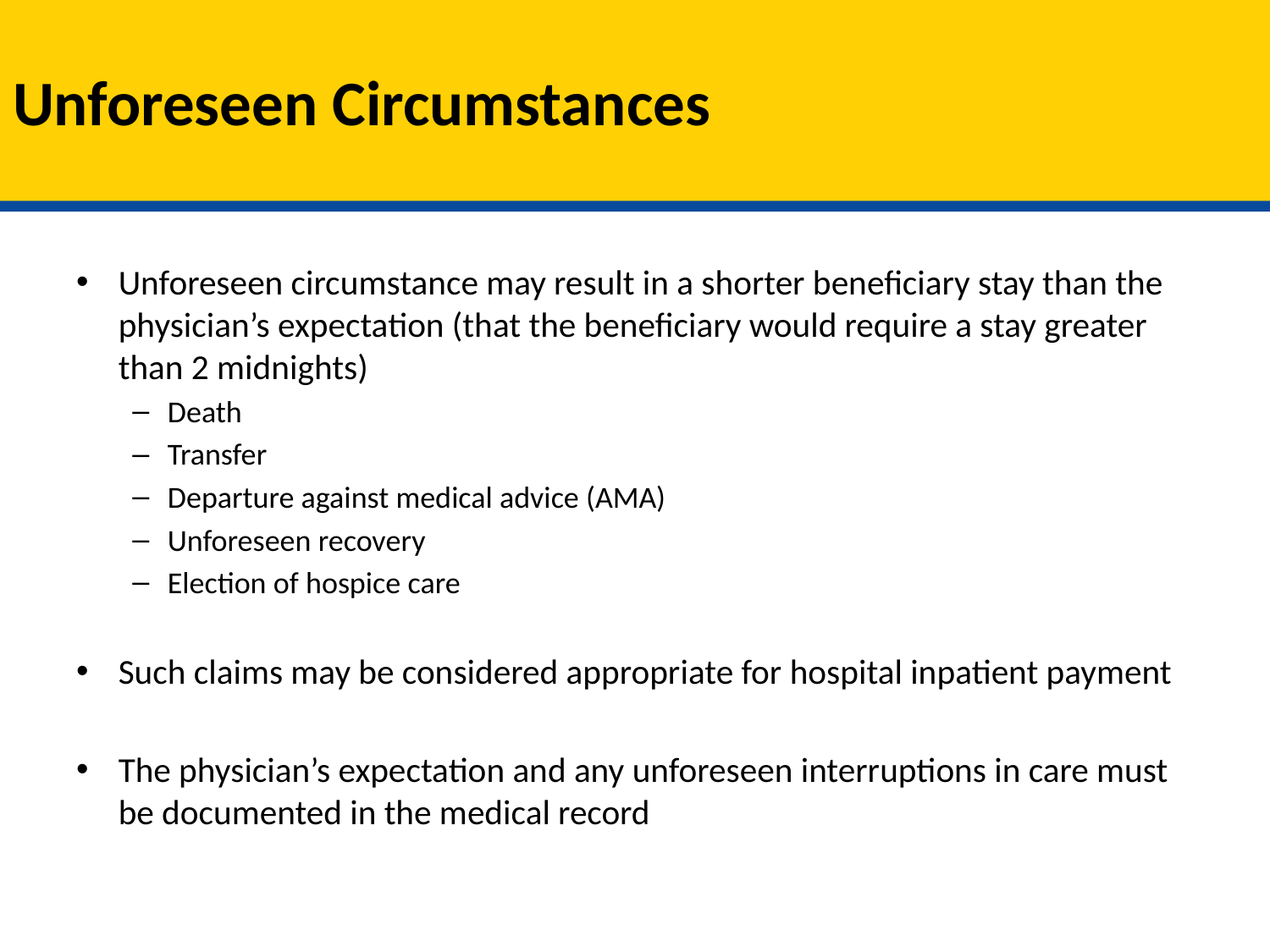

# Unforeseen Circumstances
Unforeseen circumstance may result in a shorter beneficiary stay than the physician’s expectation (that the beneficiary would require a stay greater than 2 midnights)
Death
Transfer
Departure against medical advice (AMA)
Unforeseen recovery
Election of hospice care

Such claims may be considered appropriate for hospital inpatient payment

The physician’s expectation and any unforeseen interruptions in care must be documented in the medical record
6